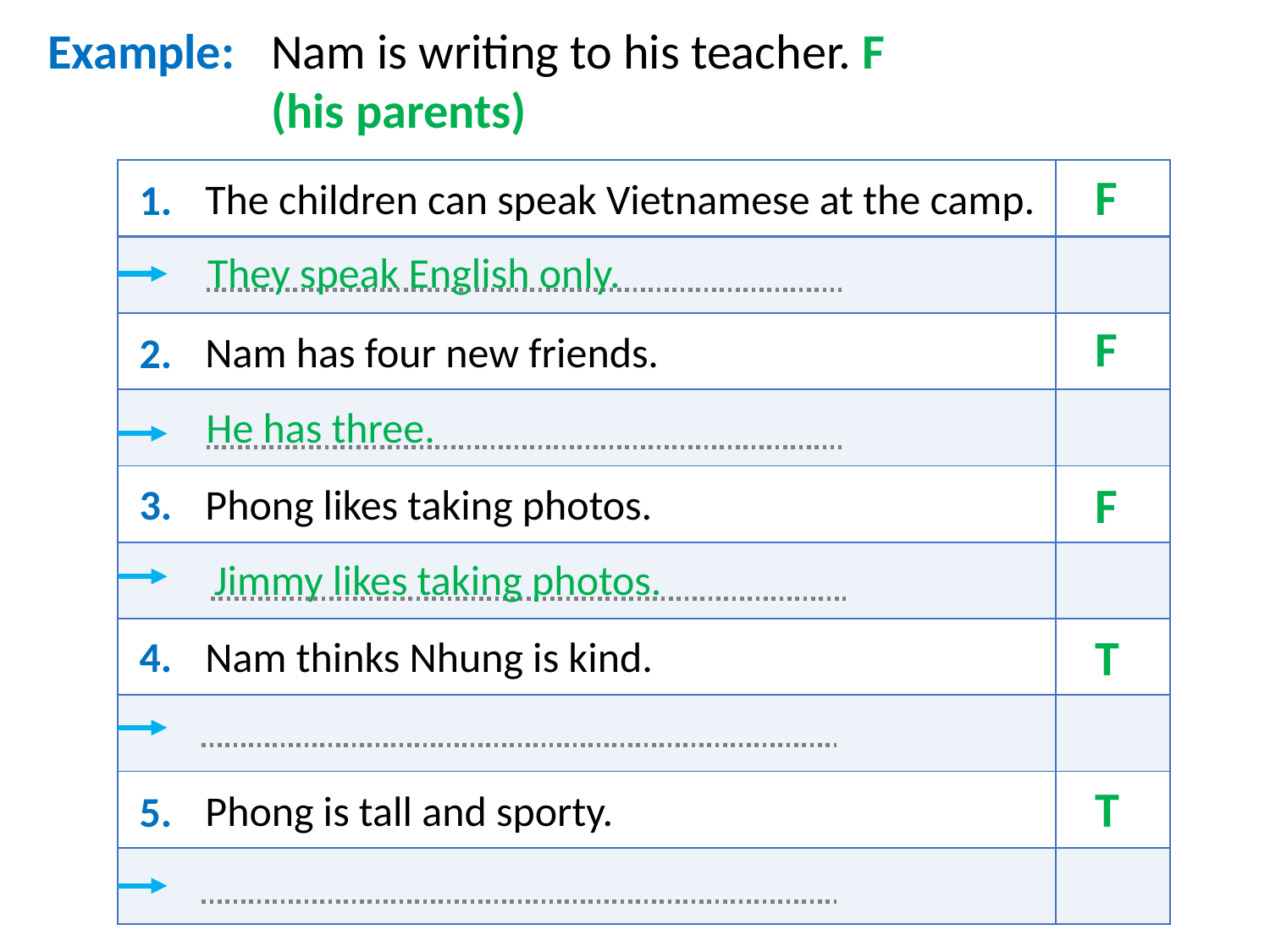

Example:
Nam is writing to his teacher. F
(his parents)
F
|  |  |
| --- | --- |
|  |  |
|  |  |
|  |  |
|  |  |
|  |  |
|  |  |
|  |  |
|  |  |
|  |  |
The children can speak Vietnamese at the camp.
1.
They speak English only.
F
Nam has four new friends.
2.
He has three.
F
3.
Phong likes taking photos.
Jimmy likes taking photos.
T
4.
Nam thinks Nhung is kind.
T
Phong is tall and sporty.
5.